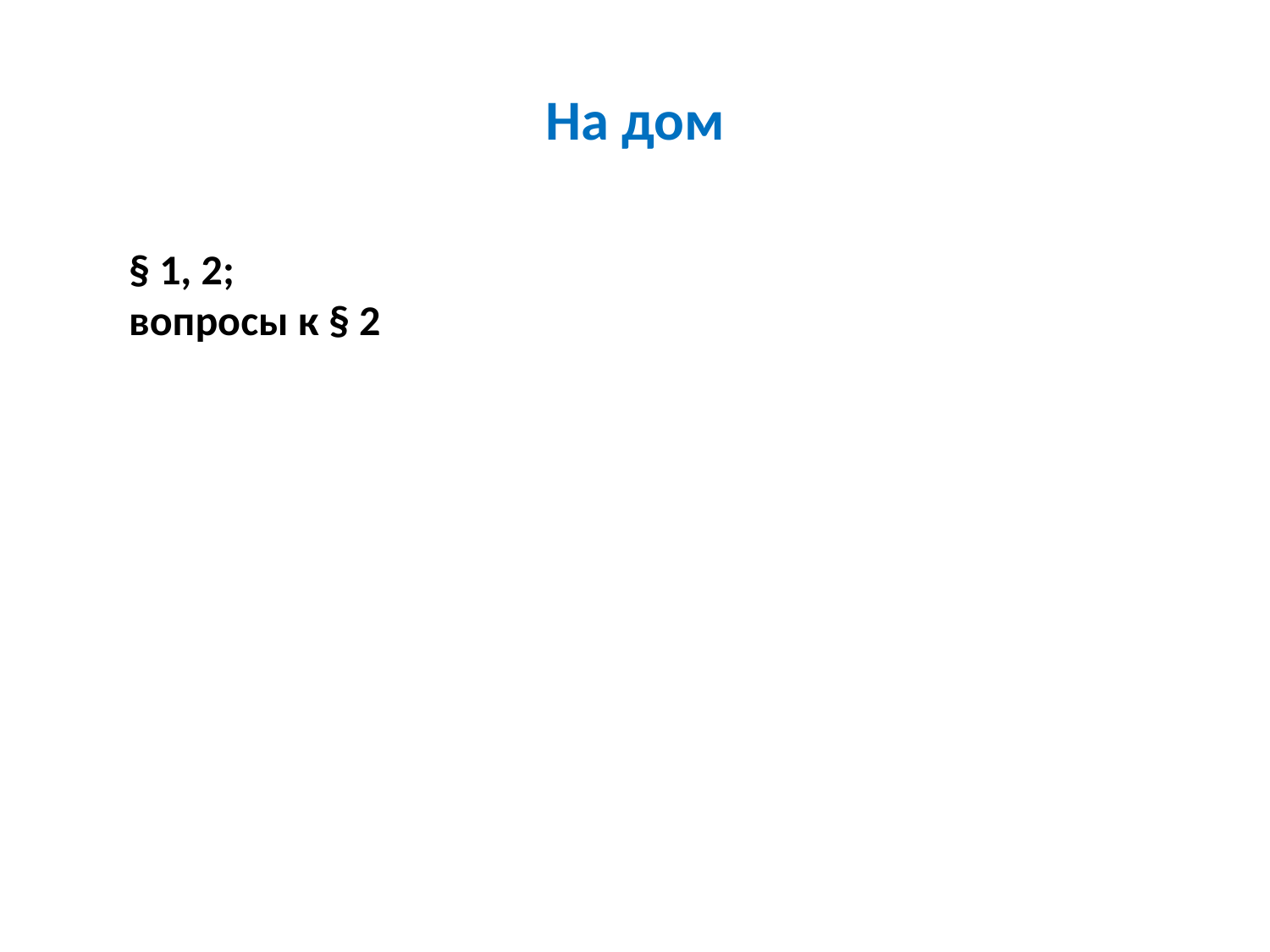

# На дом
§ 1, 2;
вопросы к § 2